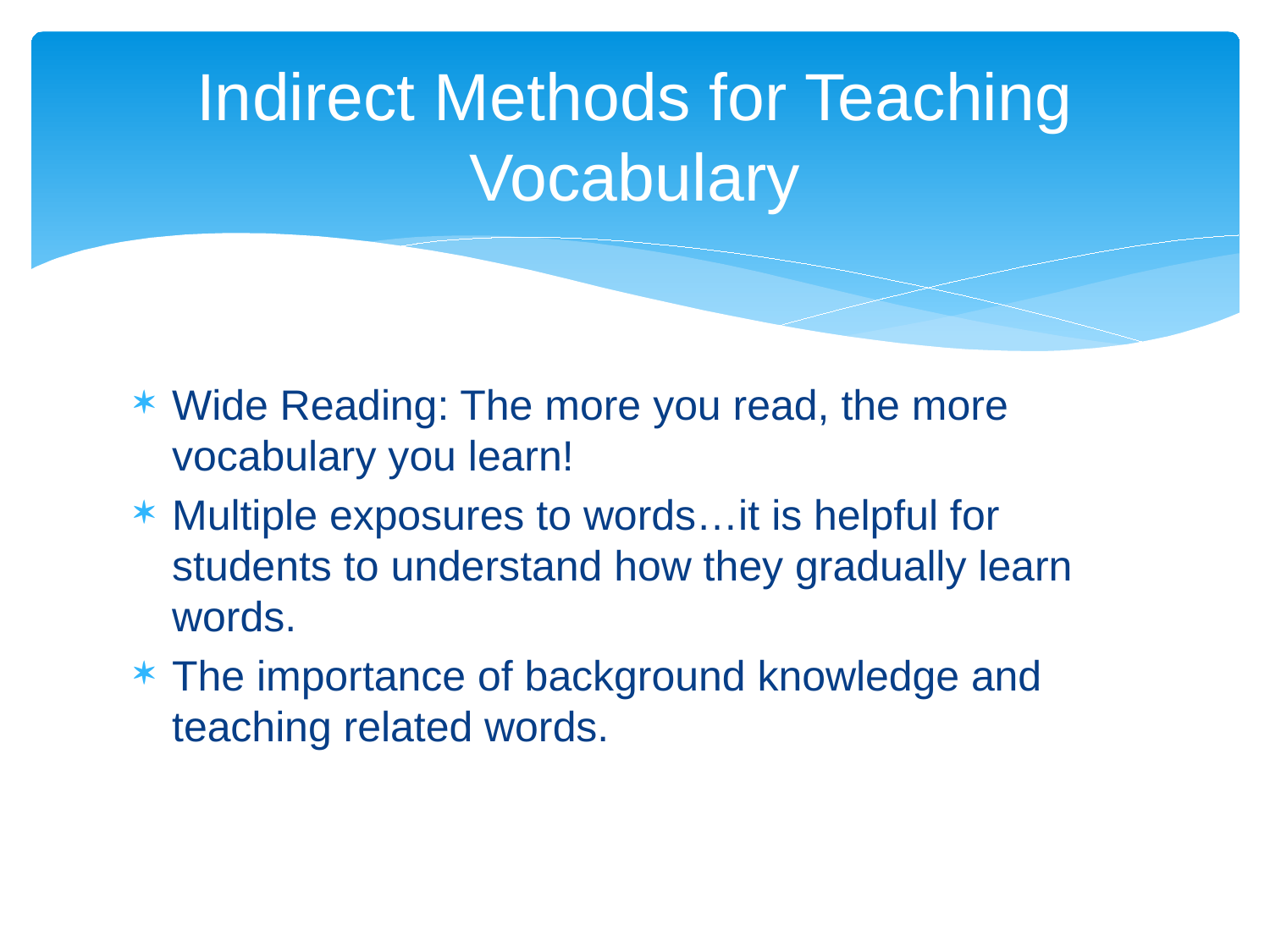

# Indirect Methods for Teaching Vocabulary
Wide Reading: The more you read, the more vocabulary you learn!
Multiple exposures to words…it is helpful for students to understand how they gradually learn words.
The importance of background knowledge and teaching related words.